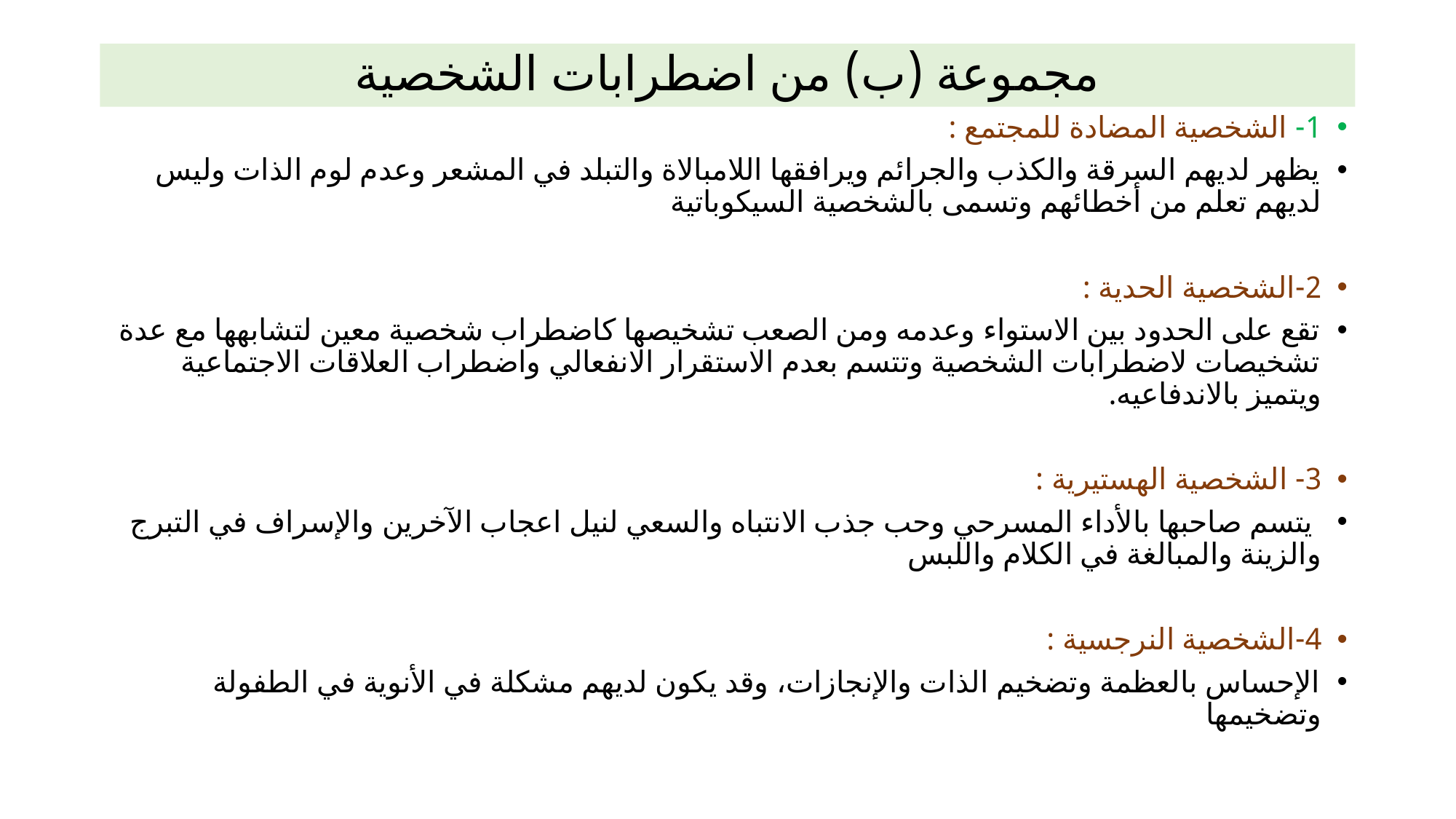

# مجموعة (ب) من اضطرابات الشخصية
1- الشخصية المضادة للمجتمع :
يظهر لديهم السرقة والكذب والجرائم ويرافقها اللامبالاة والتبلد في المشعر وعدم لوم الذات وليس لديهم تعلم من أخطائهم وتسمى بالشخصية السيكوباتية

2-الشخصية الحدية :
تقع على الحدود بين الاستواء وعدمه ومن الصعب تشخيصها كاضطراب شخصية معين لتشابهها مع عدة تشخيصات لاضطرابات الشخصية وتتسم بعدم الاستقرار الانفعالي واضطراب العلاقات الاجتماعية ويتميز بالاندفاعيه.

3- الشخصية الهستيرية :
 يتسم صاحبها بالأداء المسرحي وحب جذب الانتباه والسعي لنيل اعجاب الآخرين والإسراف في التبرج والزينة والمبالغة في الكلام واللبس

4-الشخصية النرجسية :
الإحساس بالعظمة وتضخيم الذات والإنجازات، وقد يكون لديهم مشكلة في الأنوية في الطفولة وتضخيمها